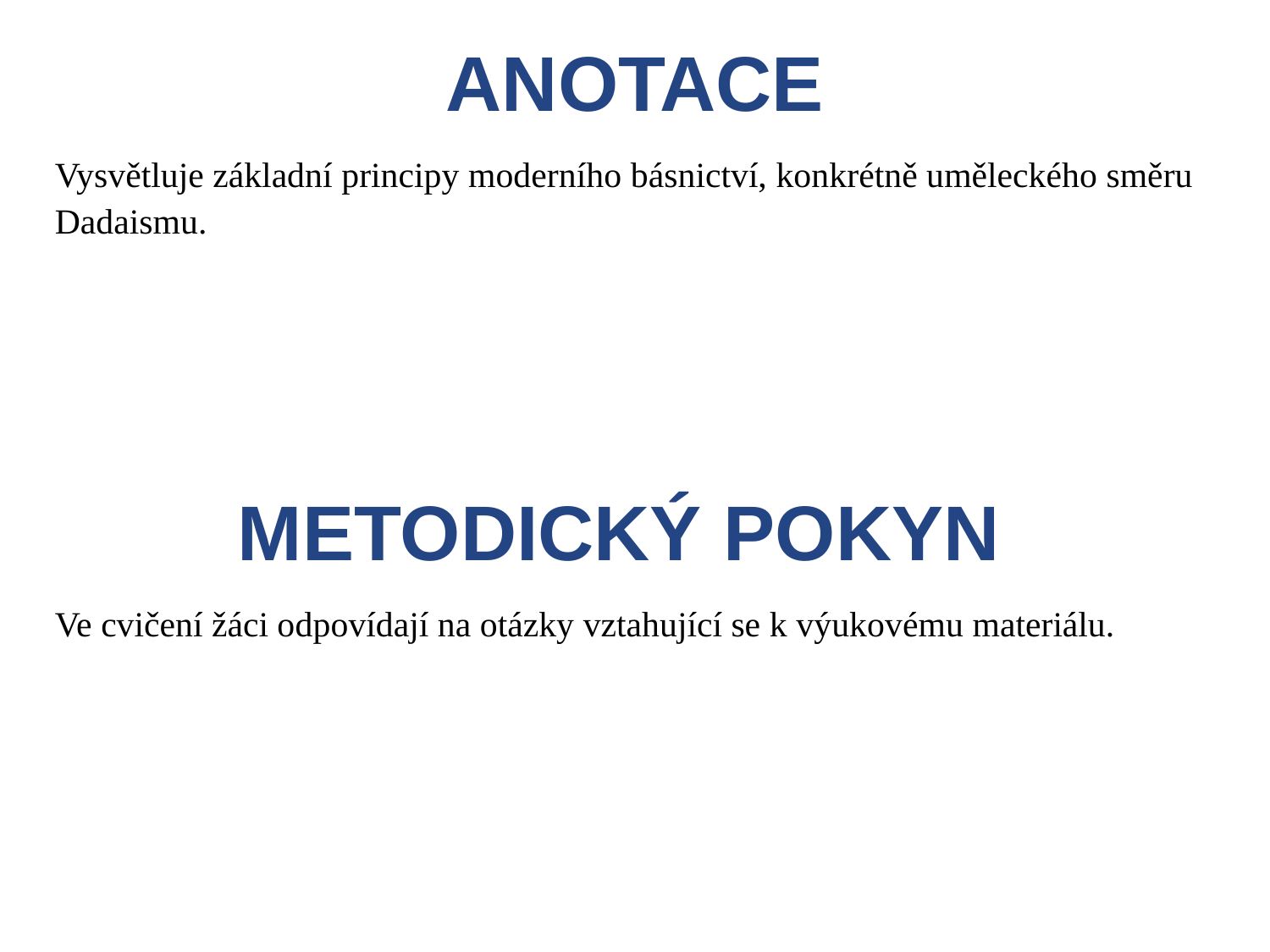

ANOTACE
Vysvětluje základní principy moderního básnictví, konkrétně uměleckého směru Dadaismu.
METODICKÝ POKYN
Ve cvičení žáci odpovídají na otázky vztahující se k výukovému materiálu.